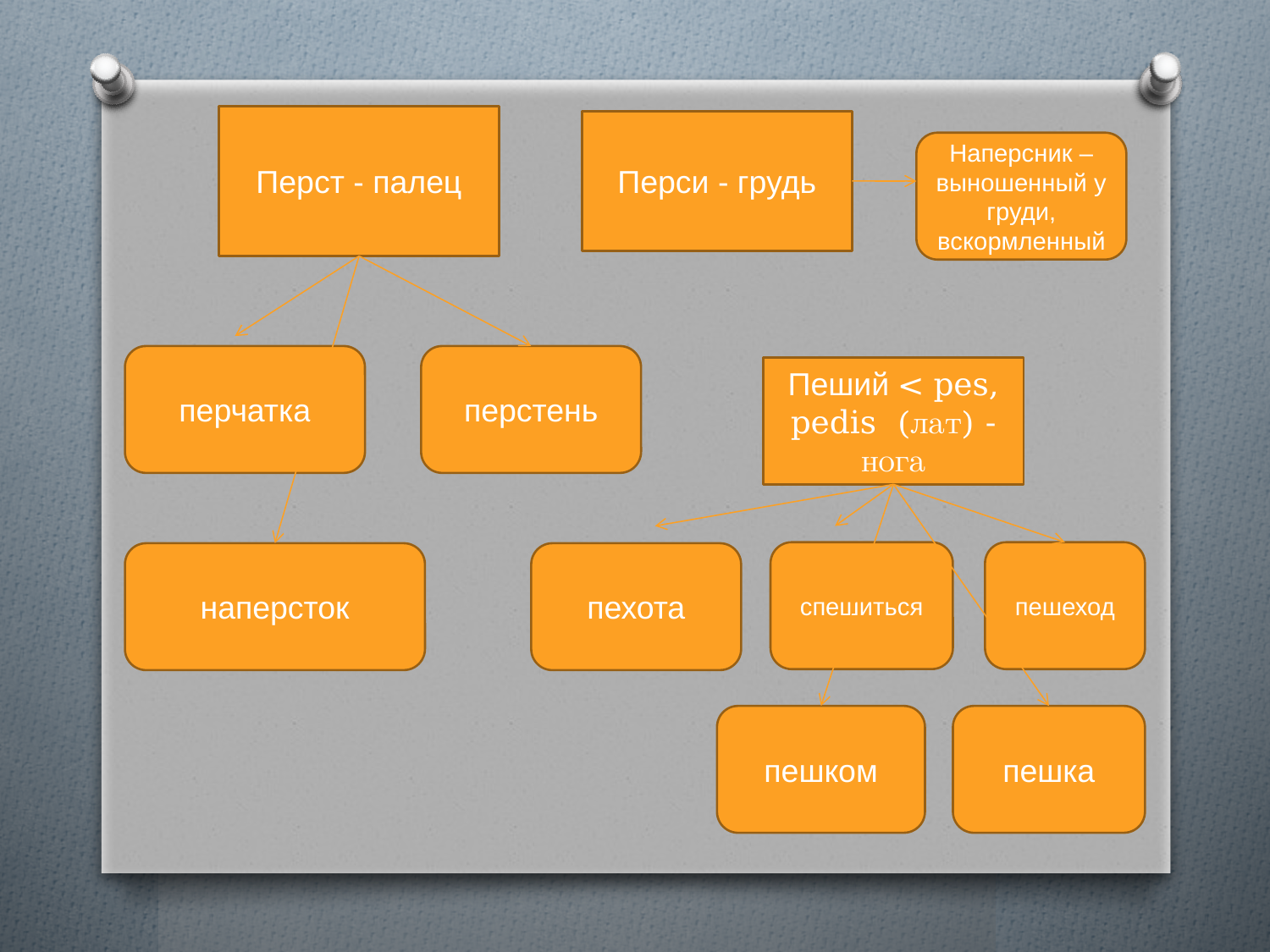

Перст - палец
Перси - грудь
Наперсник – выношенный у груди, вскормленный
перчатка
перстень
Пеший < pes, pedis  (лат) - нога
спешиться
пешеход
наперсток
пехота
пешком
пешка